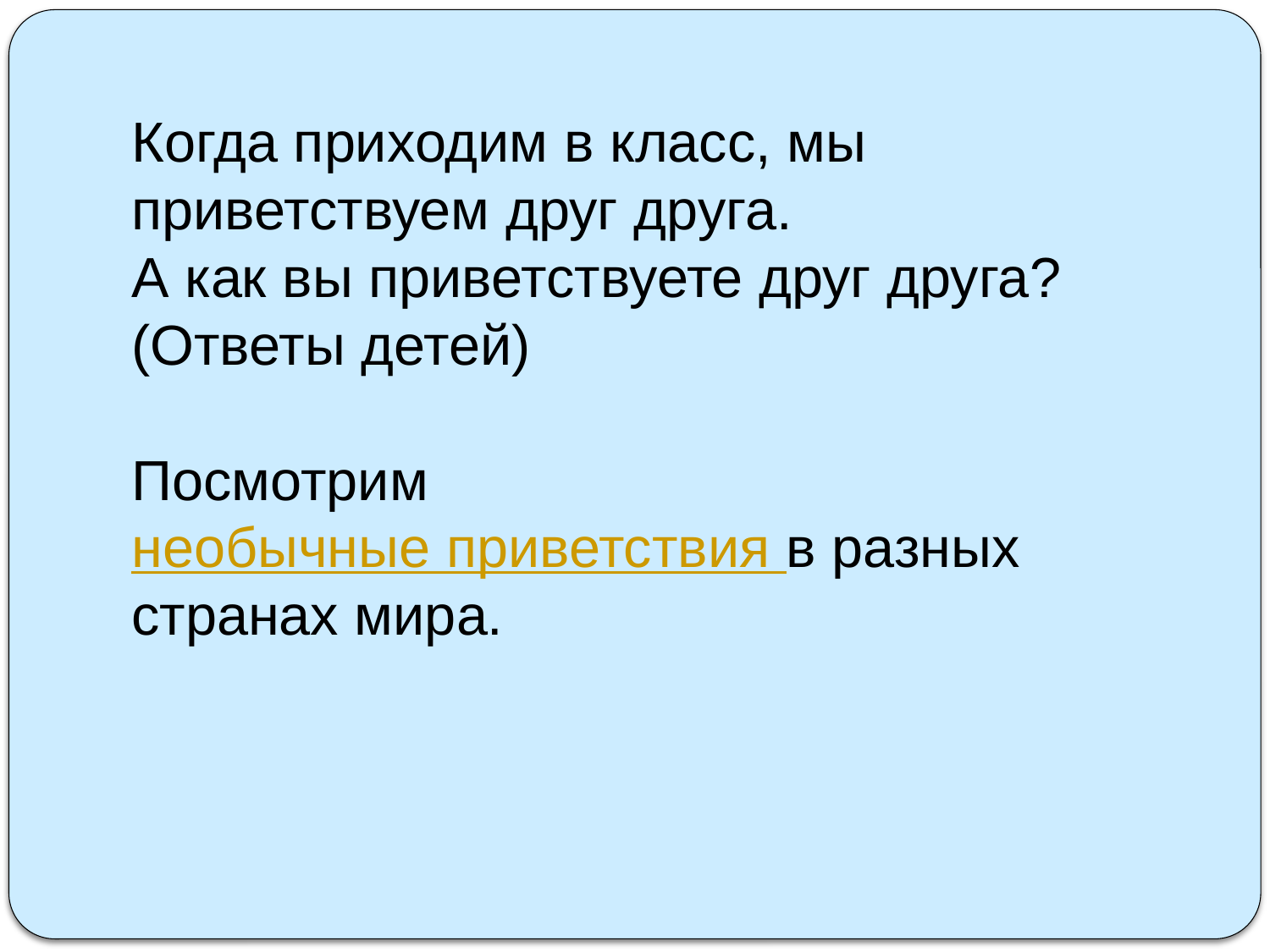

Когда приходим в класс, мы приветствуем друг друга.
А как вы приветствуете друг друга? (Ответы детей)

Посмотрим необычные приветствия в разных странах мира.